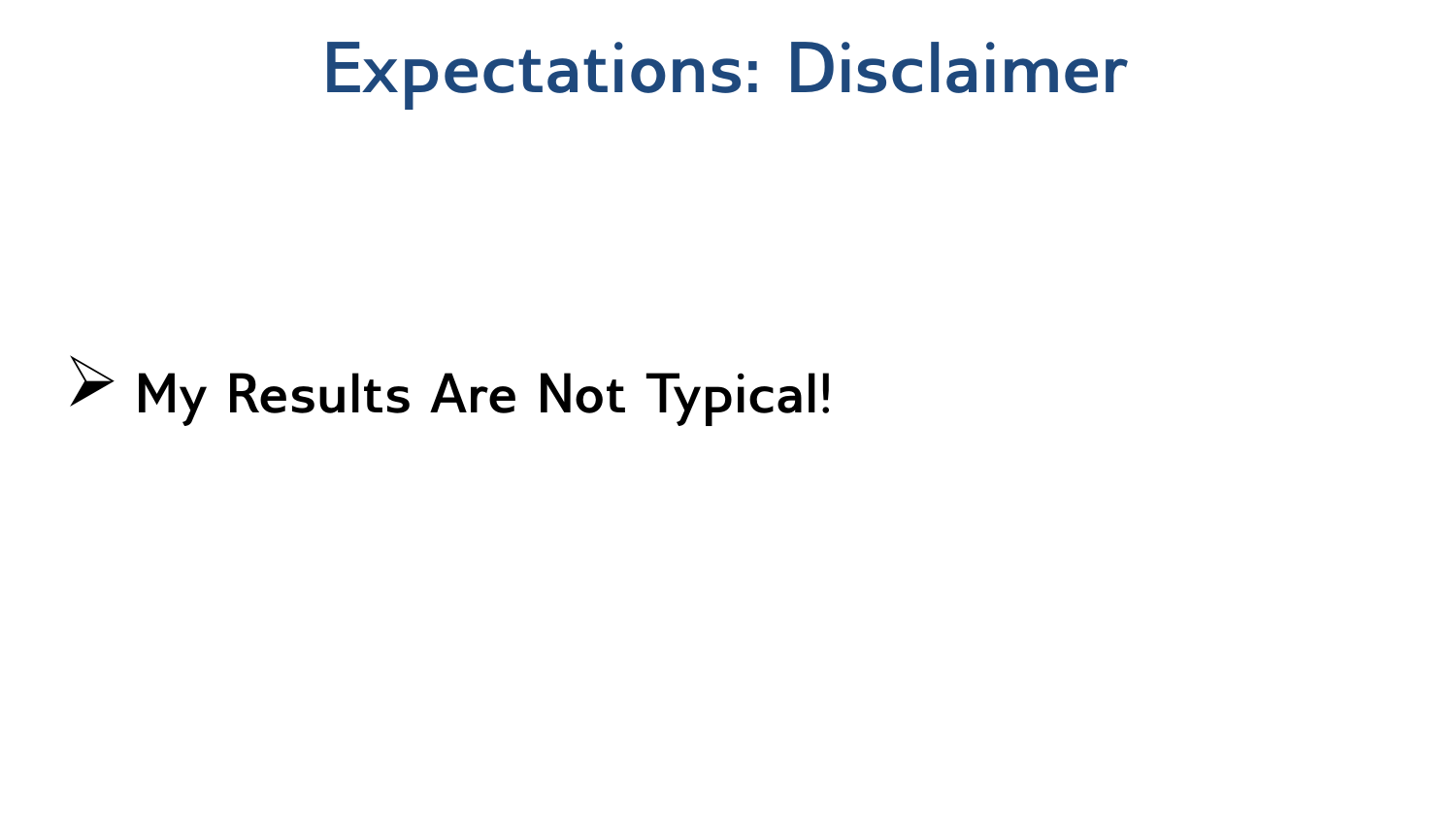

Expectations: Disclaimer
My Results Are Not Typical!